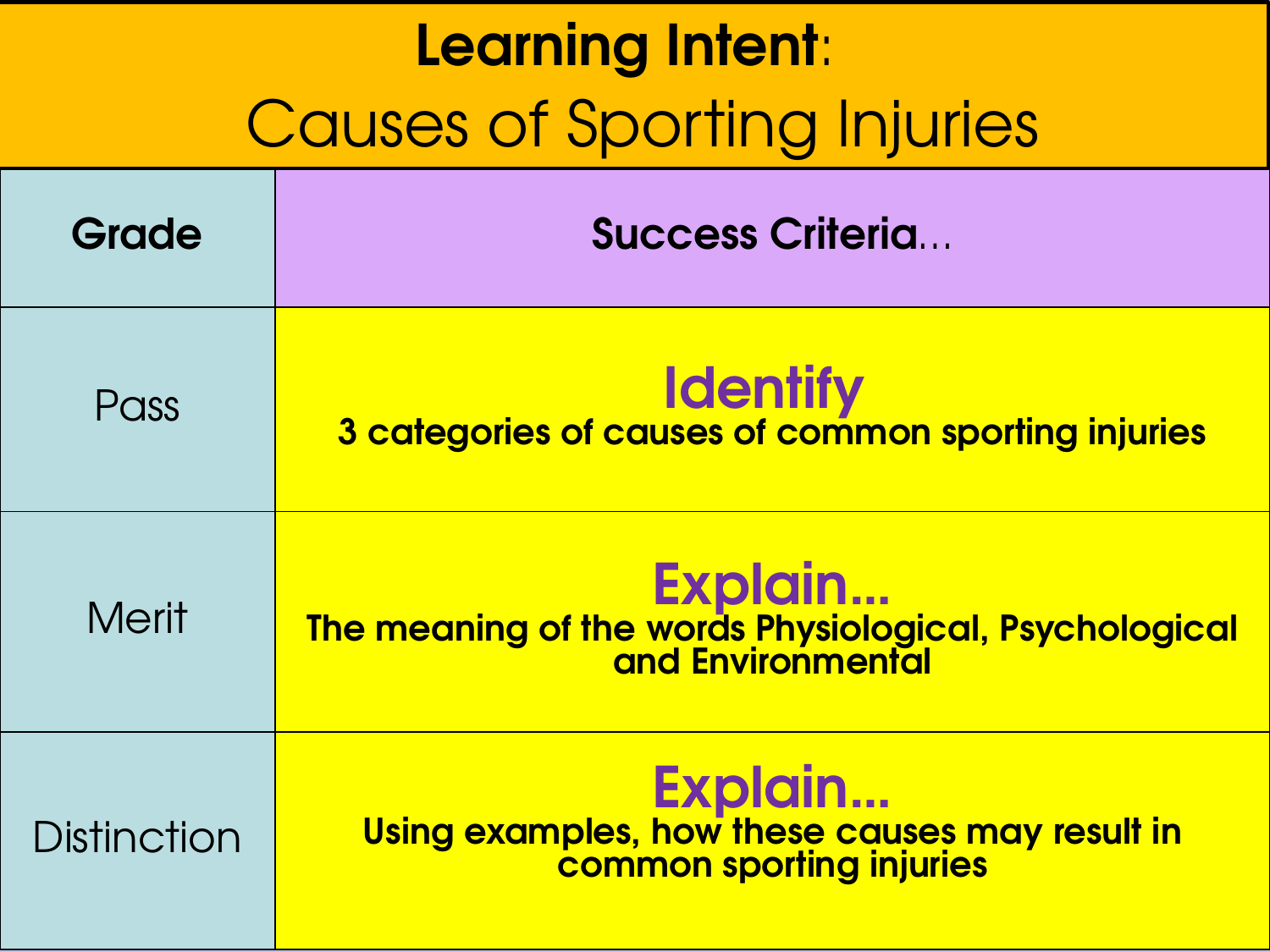

# Learning Intent: Causes of Sporting Injuries
| Grade | Success Criteria… |
| --- | --- |
| Pass | Identify 3 categories of causes of common sporting injuries |
| Merit | Explain… The meaning of the words Physiological, Psychological and Environmental |
| Distinction | Explain… Using examples, how these causes may result in common sporting injuries |